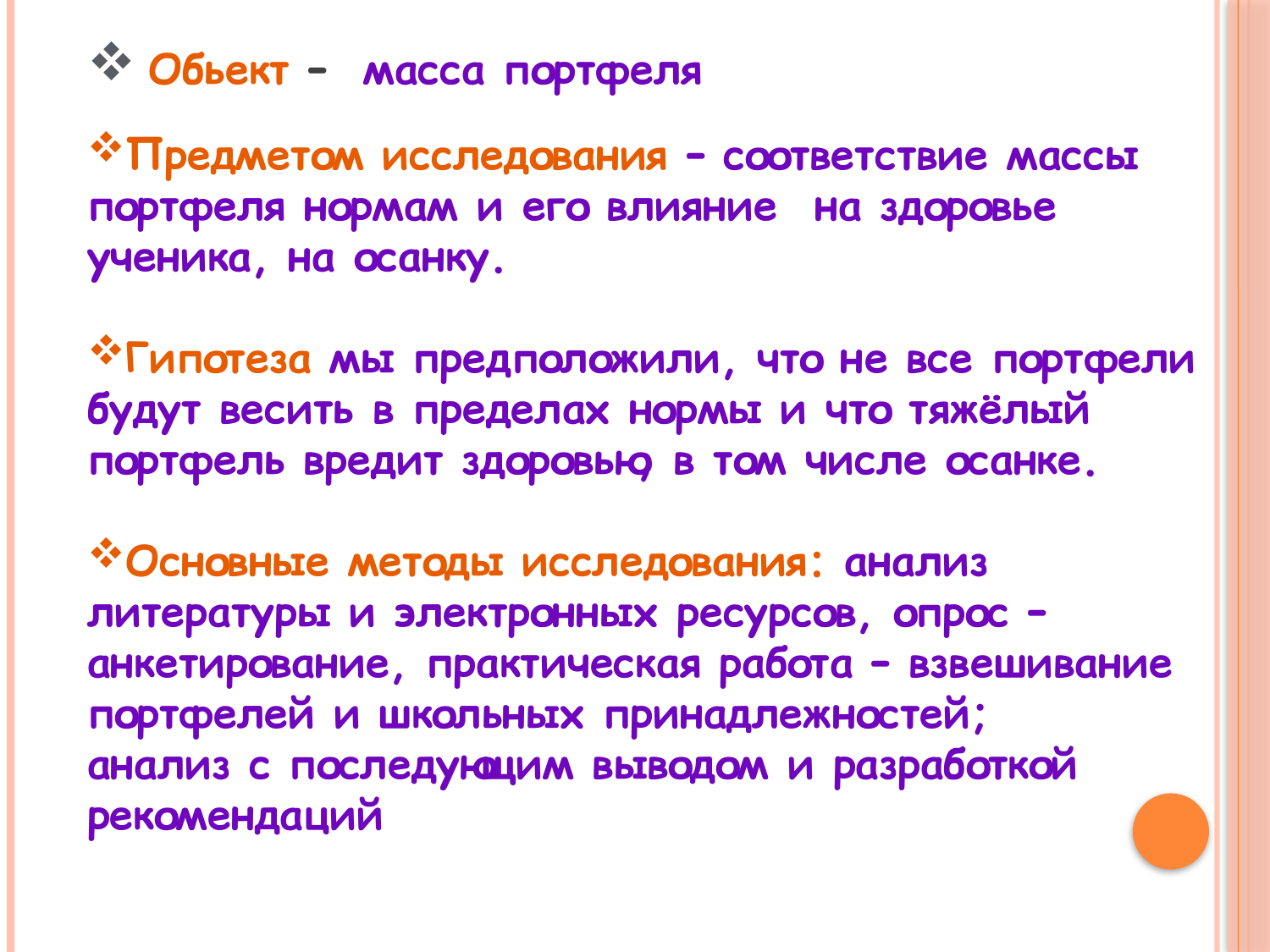

Обьект –  масса портфеля

Предметом исследования – соответствие массы портфеля нормам и его влияние  на здоровье ученика, на осанку.

Гипотеза мы предположили, что не все портфели будут весить в пределах нормы и что тяжёлый портфель вредит здоровью, в том числе осанке.

Основные методы исследования: анализ литературы и электронных ресурсов, опрос – анкетирование, практическая работа – взвешивание портфелей и школьных принадлежностей;
анализ с последующим выводом и разработкой рекомендаций